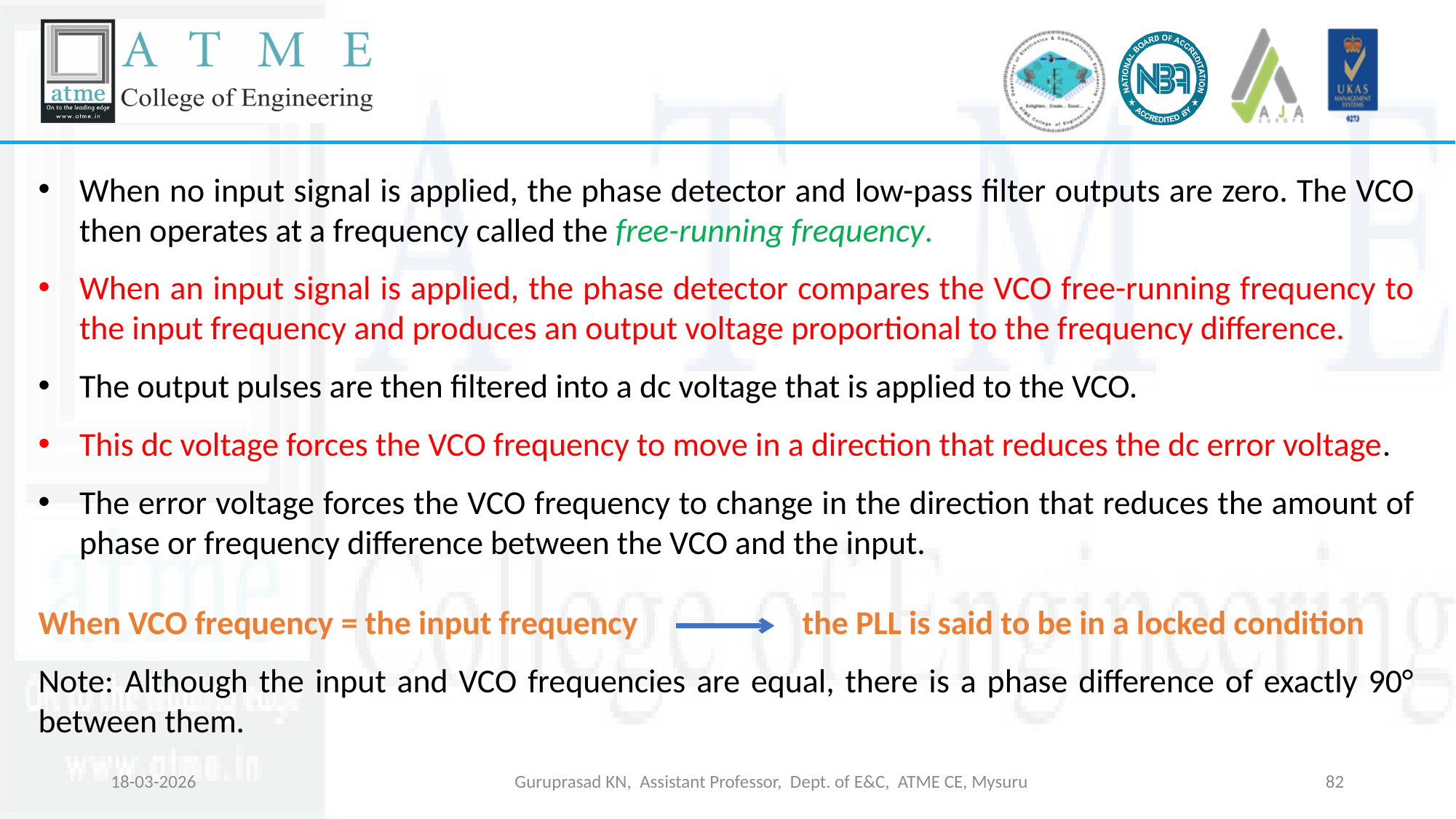

When no input signal is applied, the phase detector and low-pass filter outputs are zero. The VCO then operates at a frequency called the free-running frequency.

When an input signal is applied, the phase detector compares the VCO free-running frequency to the input frequency and produces an output voltage proportional to the frequency difference.

The output pulses are then filtered into a dc voltage that is applied to the VCO.

This dc voltage forces the VCO frequency to move in a direction that reduces the dc error voltage.

The error voltage forces the VCO frequency to change in the direction that reduces the amount of phase or frequency difference between the VCO and the input.

When VCO frequency = the input frequency  		the PLL is said to be in a locked condition

Note: Although the input and VCO frequencies are equal, there is a phase difference of exactly 90° between them.
18-03-2026
Guruprasad KN,  Assistant Professor,  Dept. of E&C,  ATME CE, Mysuru
82